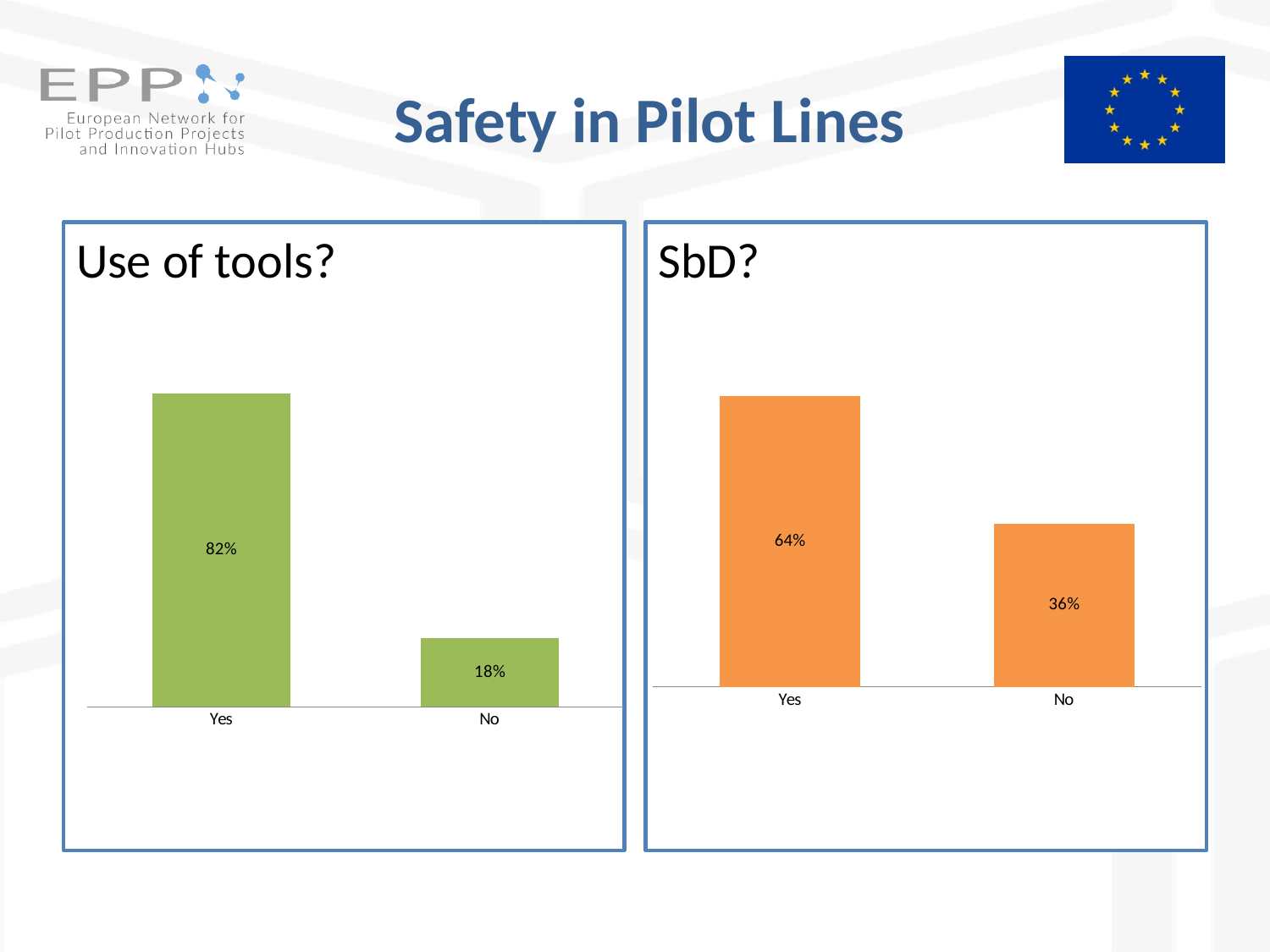

# Safety in Pilot Lines
Use of tools?
SbD?

### Chart

| Category |  |
|---|---|
| Yes | 0.6400000000000001 |
| No | 0.36000000000000004 |

### Chart

| Category |  |
|---|---|
| Yes | 0.82 |
| No | 0.18 |